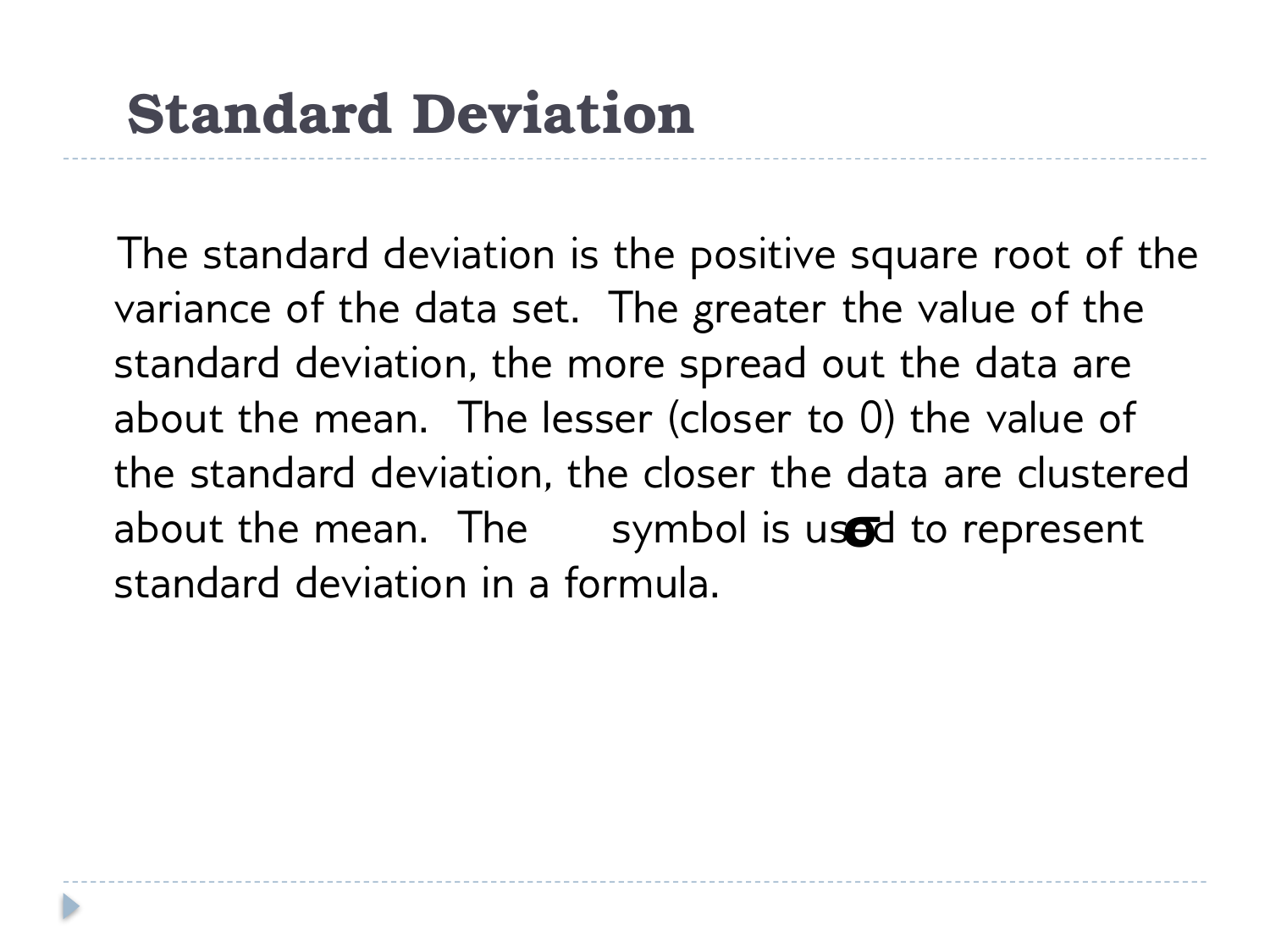

# Standard Deviation
   The standard deviation is the positive square root of the variance of the data set.  The greater the value of the standard deviation, the more spread out the data are about the mean.  The lesser (closer to 0) the value of the standard deviation, the closer the data are clustered about the mean.  The      symbol is used to represent standard deviation in a formula.
 σ